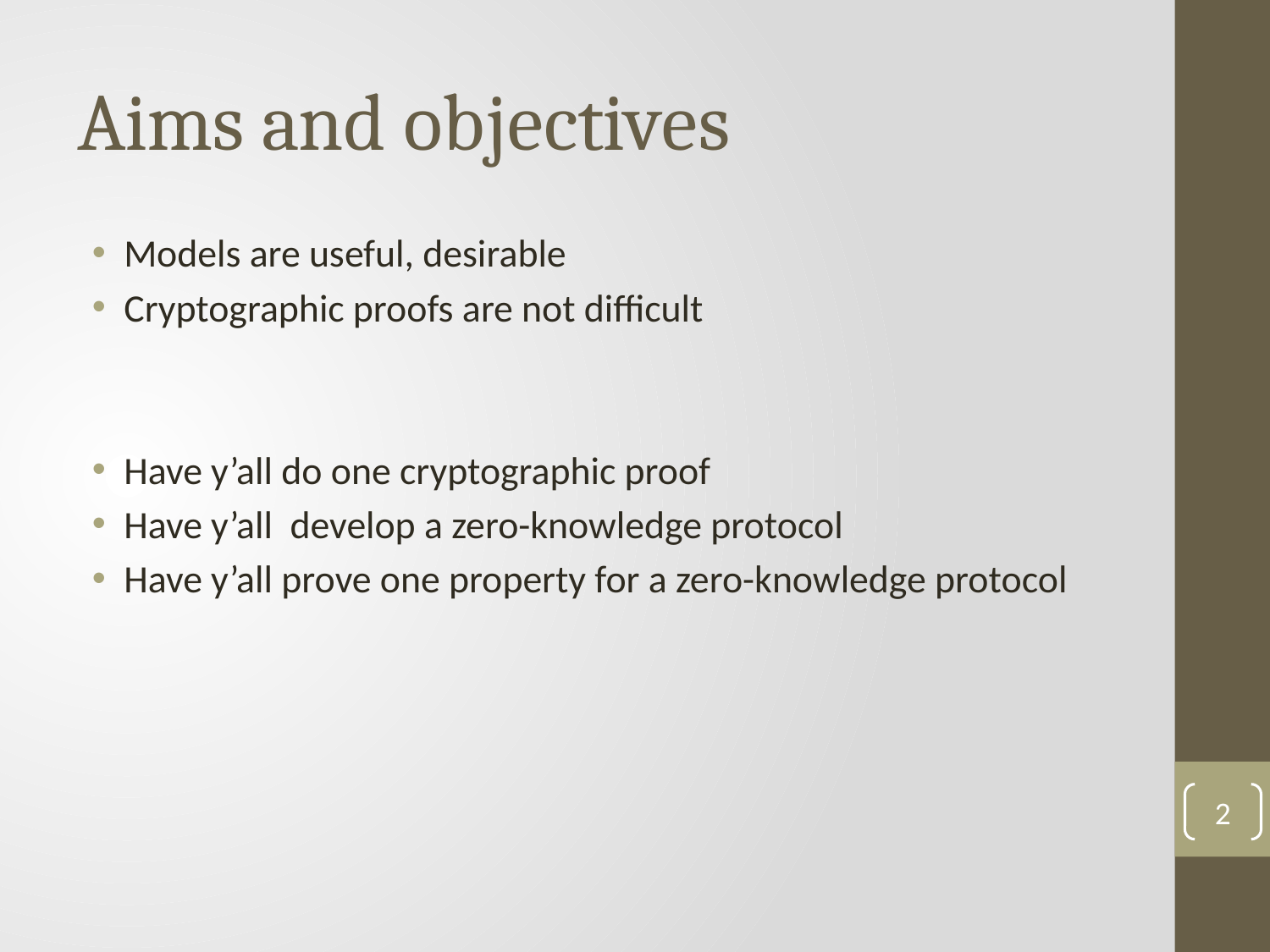

# Aims and objectives
Models are useful, desirable
Cryptographic proofs are not difficult

Have y’all do one cryptographic proof
Have y’all  develop a zero-knowledge protocol
Have y’all prove one property for a zero-knowledge protocol
2